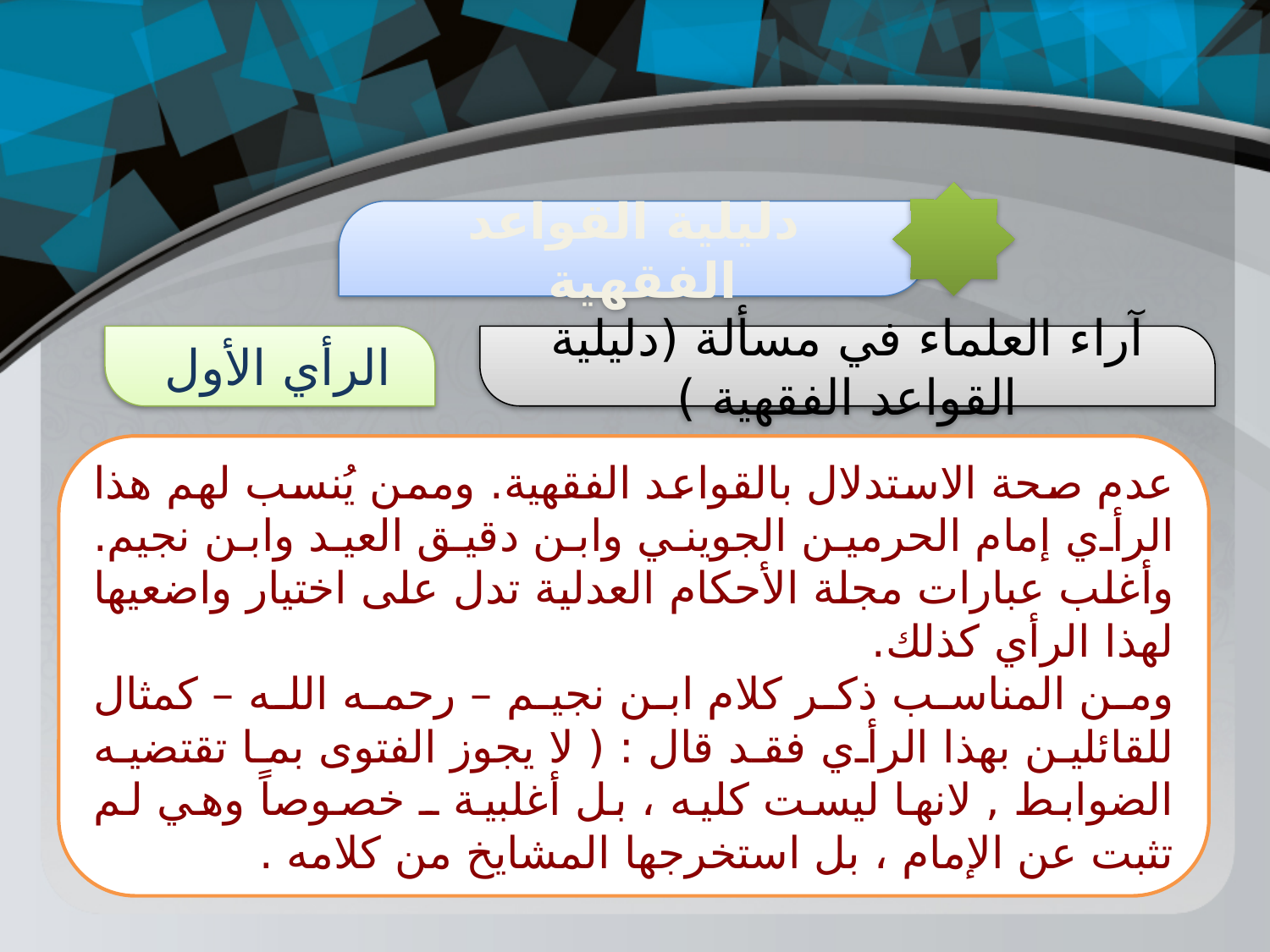

دليلية القواعد الفقهية
الرأي الأول
آراء العلماء في مسألة (دليلية القواعد الفقهية )
عدم صحة الاستدلال بالقواعد الفقهية. وممن يُنسب لهم هذا الرأي إمام الحرمين الجويني وابن دقيق العيد وابن نجيم. وأغلب عبارات مجلة الأحكام العدلية تدل على اختيار واضعيها لهذا الرأي كذلك.
ومن المناسب ذكر كلام ابن نجيم – رحمه الله – كمثال للقائلين بهذا الرأي فقد قال : ( لا يجوز الفتوى بما تقتضيه الضوابط , لانها ليست كليه ، بل أغلبية ـ خصوصاً وهي لم تثبت عن الإمام ، بل استخرجها المشايخ من كلامه .